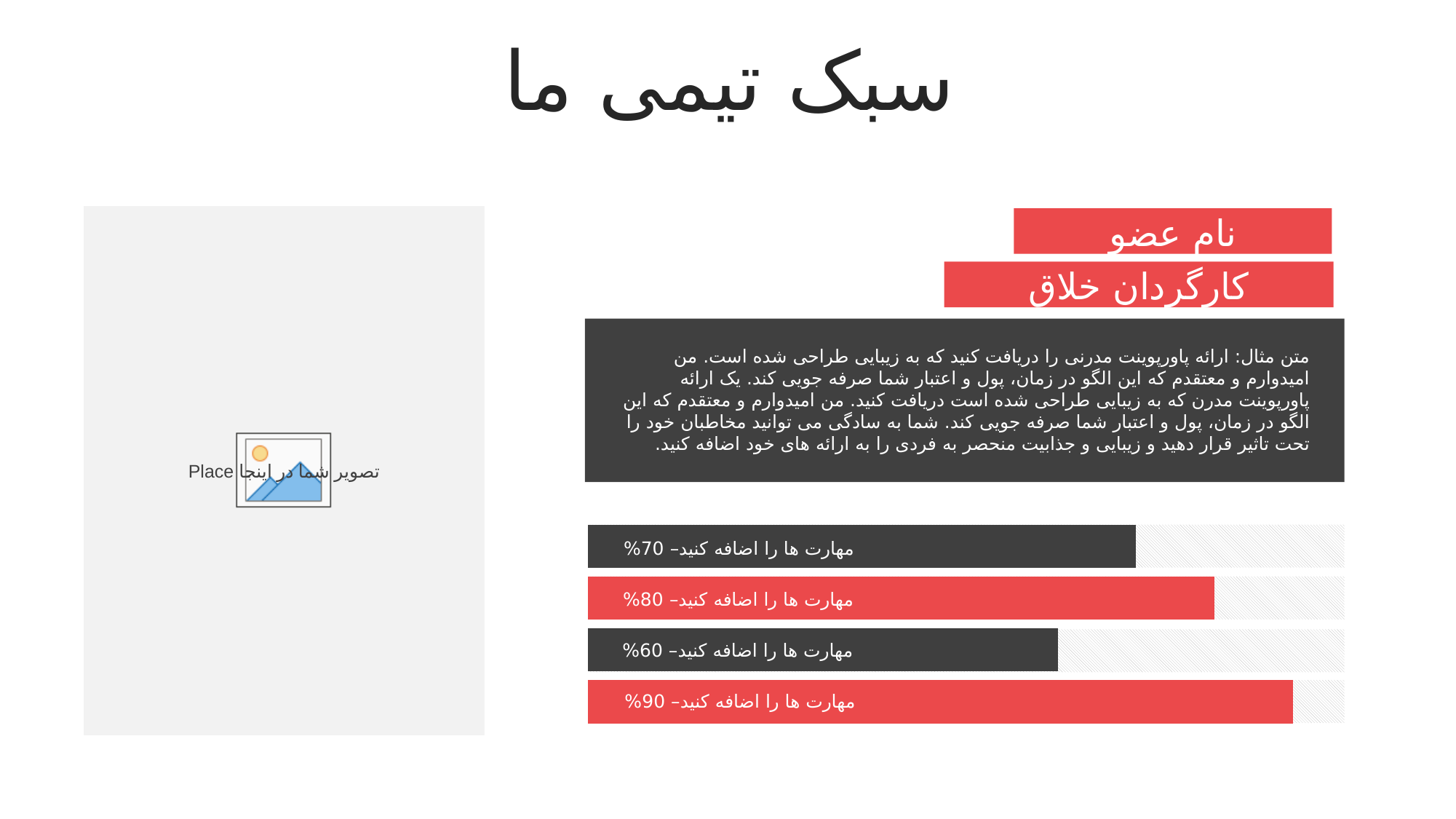

سبک تیمی ما

نام عضو
کارگردان خلاق

متن مثال: ارائه پاورپوینت مدرنی را دریافت کنید که به زیبایی طراحی شده است. من امیدوارم و معتقدم که این الگو در زمان، پول و اعتبار شما صرفه جویی کند. یک ارائه پاورپوینت مدرن که به زیبایی طراحی شده است دریافت کنید. من امیدوارم و معتقدم که این الگو در زمان، پول و اعتبار شما صرفه جویی کند. شما به سادگی می توانید مخاطبان خود را تحت تاثیر قرار دهید و زیبایی و جذابیت منحصر به فردی را به ارائه های خود اضافه کنید.

### Chart

| Category |  |
|---|---|
مهارت ها را اضافه کنید– 70%

مهارت ها را اضافه کنید– 80%

مهارت ها را اضافه کنید– 60%

مهارت ها را اضافه کنید– 90%